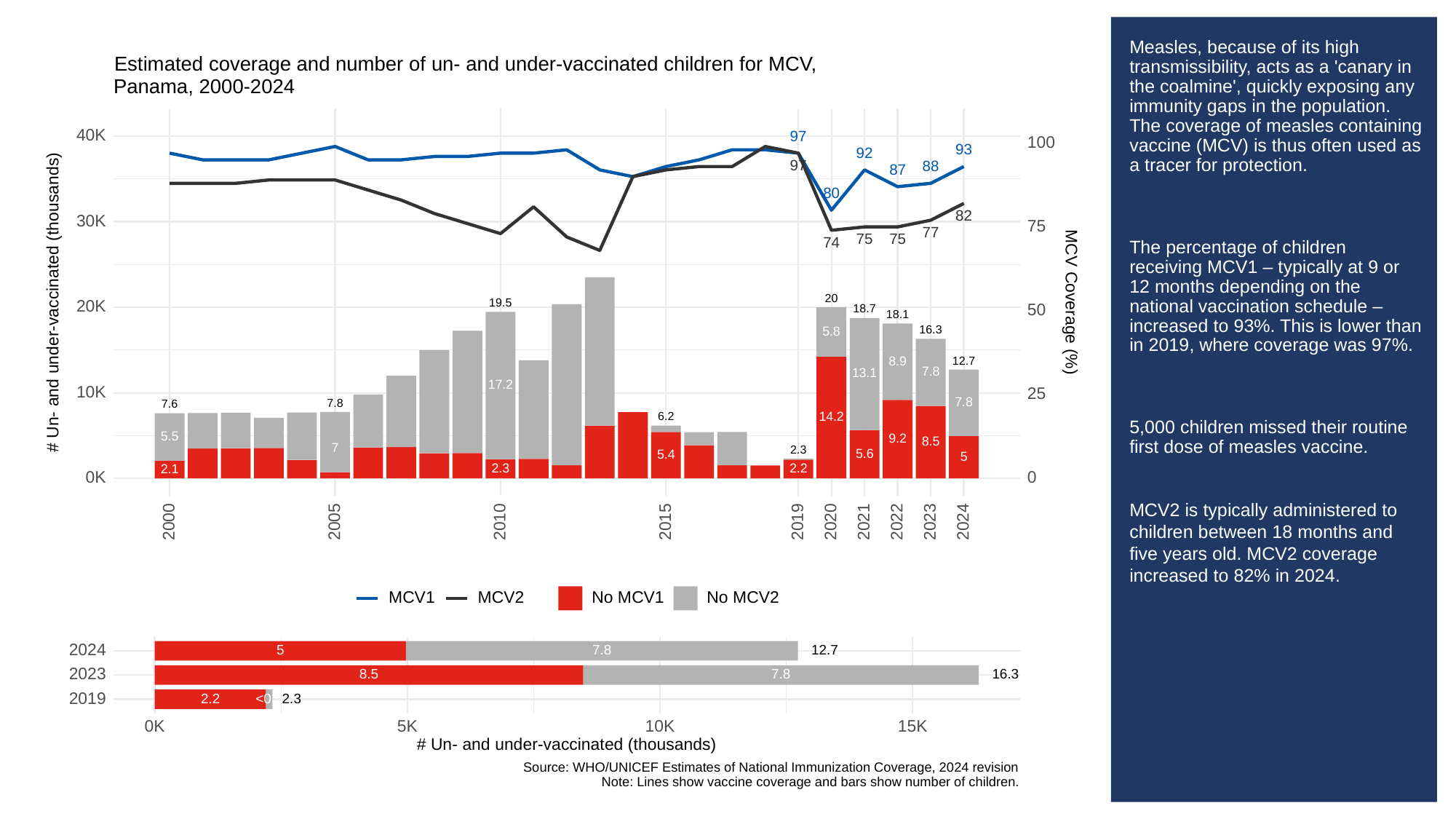

# Measles, because of its high transmissibility, acts as a 'canary in the coalmine', quickly exposing any immunity gaps in the population. The coverage of measles containing vaccine (MCV) is thus often used as a tracer for protection.

The percentage of children receiving MCV1 – typically at 9 or 12 months depending on the national vaccination schedule – increased to 93%. This is lower than in 2019, where coverage was 97%.

5,000 children missed their routine first dose of measles vaccine.

MCV2 is typically administered to children between 18 months and five years old. MCV2 coverage increased to 82% in 2024.

Estimated coverage and number of un- and under-vaccinated children for MCV,
Panama, 2000-2024

40K
97

100
93

92
97
88
87

80
82
30K
75

77
75
75
74

# Un- and under-vaccinated (thousands)
MCV Coverage (%)
20
19.5
20K

50
18.7

18.1

16.3
5.8

8.9
12.7

7.8
13.1

17.2
10K
25

7.8
7.8

7.6

14.2

6.2

5.5
9.2

8.5
7

2.3

5.6
5.4
5

2.3
2.2
2.1

0K
0

2023
2000
2005
2010
2015
2019
2020
2021
2022
2024

MCV1
MCV2
No MCV1
No MCV2

2024
7.8
12.7
5

2023
16.3
8.5
7.8

2019
2.3
<0.5
2.2

0K
10K
15K
5K
# Un- and under-vaccinated (thousands)
Source: WHO/UNICEF Estimates of National Immunization Coverage, 2024 revision
Note: Lines show vaccine coverage and bars show number of children.